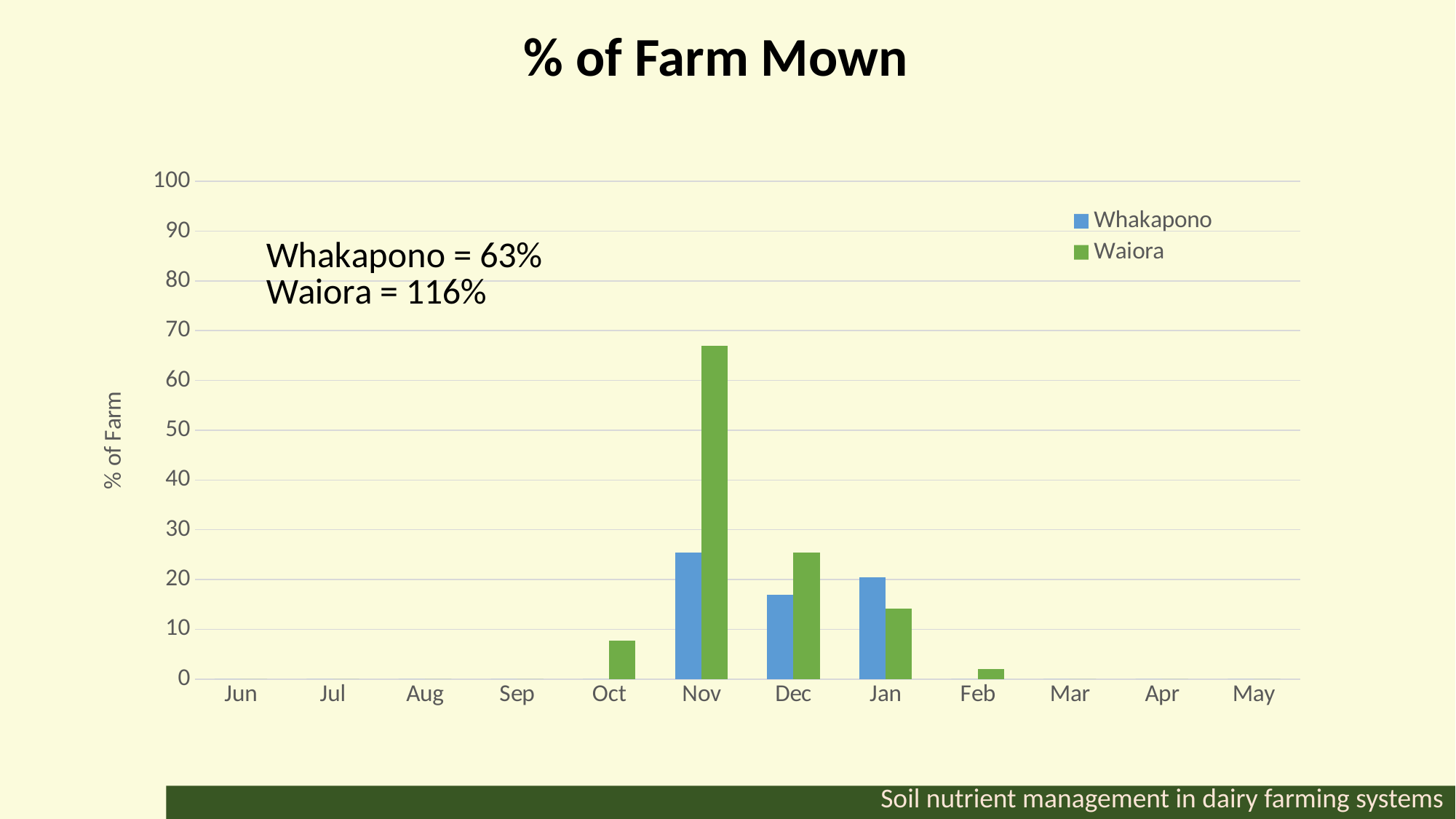

% of Farm Mown

### Chart

| Category |  |  |
|---|---|---|
| Jun | 0.0 | 0.0 |
| Jul | 0.0 | 0.0 |
| Aug | 0.0 | 0.0 |
| Sep | 0.0 | 0.0 |
| Oct | 0.0 | 7.721428571428571 |
| Nov | 25.38709677419355 | 67.03571428571428 |
| Dec | 16.967741935483872 | 25.43333333333333 |
| Jan | 20.49677419354839 | 14.088095238095239 |
| Feb | 0.0 | 1.9523809523809523 |
| Mar | 0.0 | 0.0 |
| Apr | 0.0 | 0.0 |
| May | 0.0 | 0.0 |
# Soil nutrient management in dairy farming systems